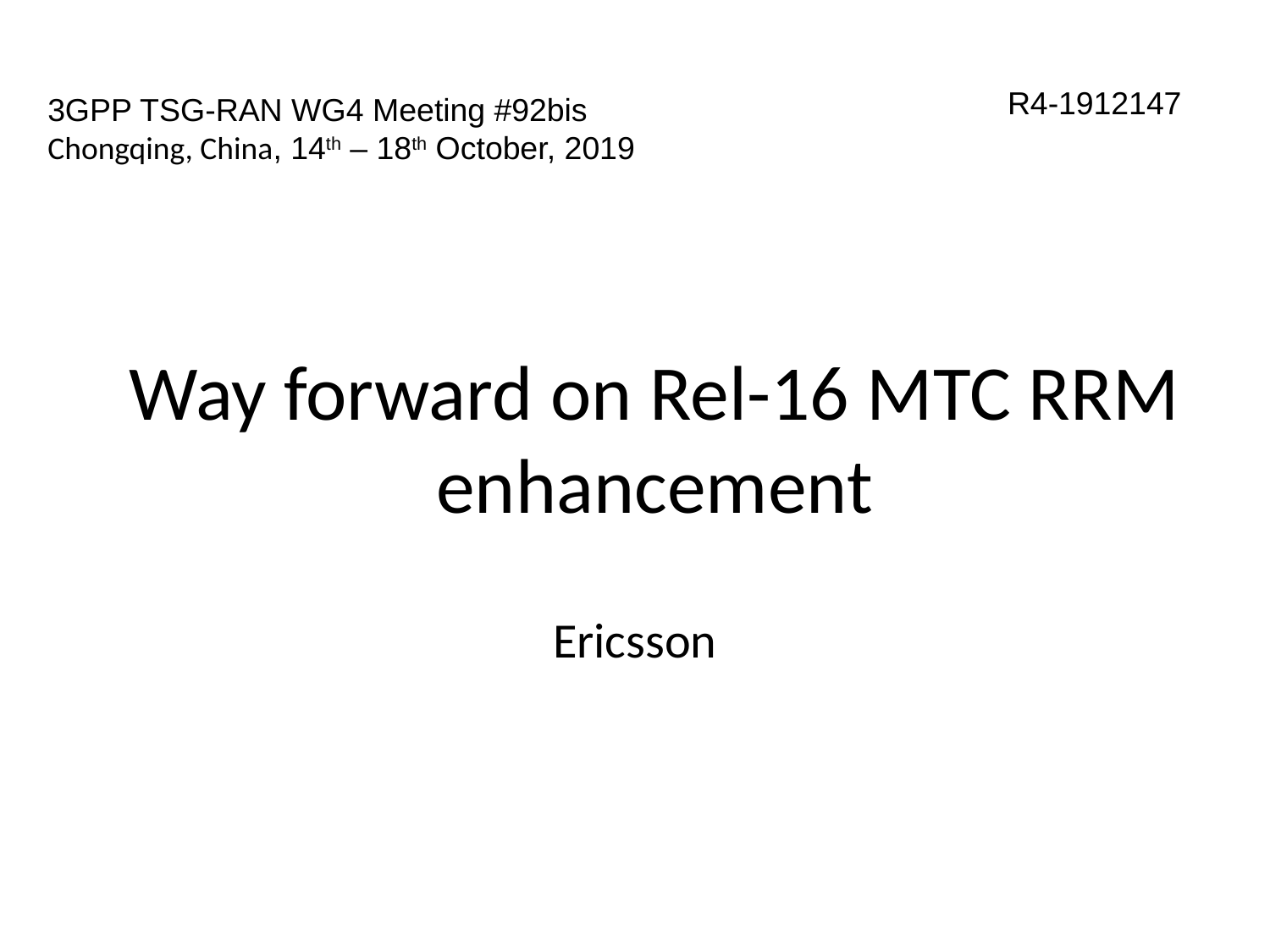

# 3GPP TSG-RAN WG4 Meeting #92bis Chongqing, China, 14th – 18th October, 2019
R4-1912147
Way forward on Rel-16 MTC RRM enhancement
Ericsson